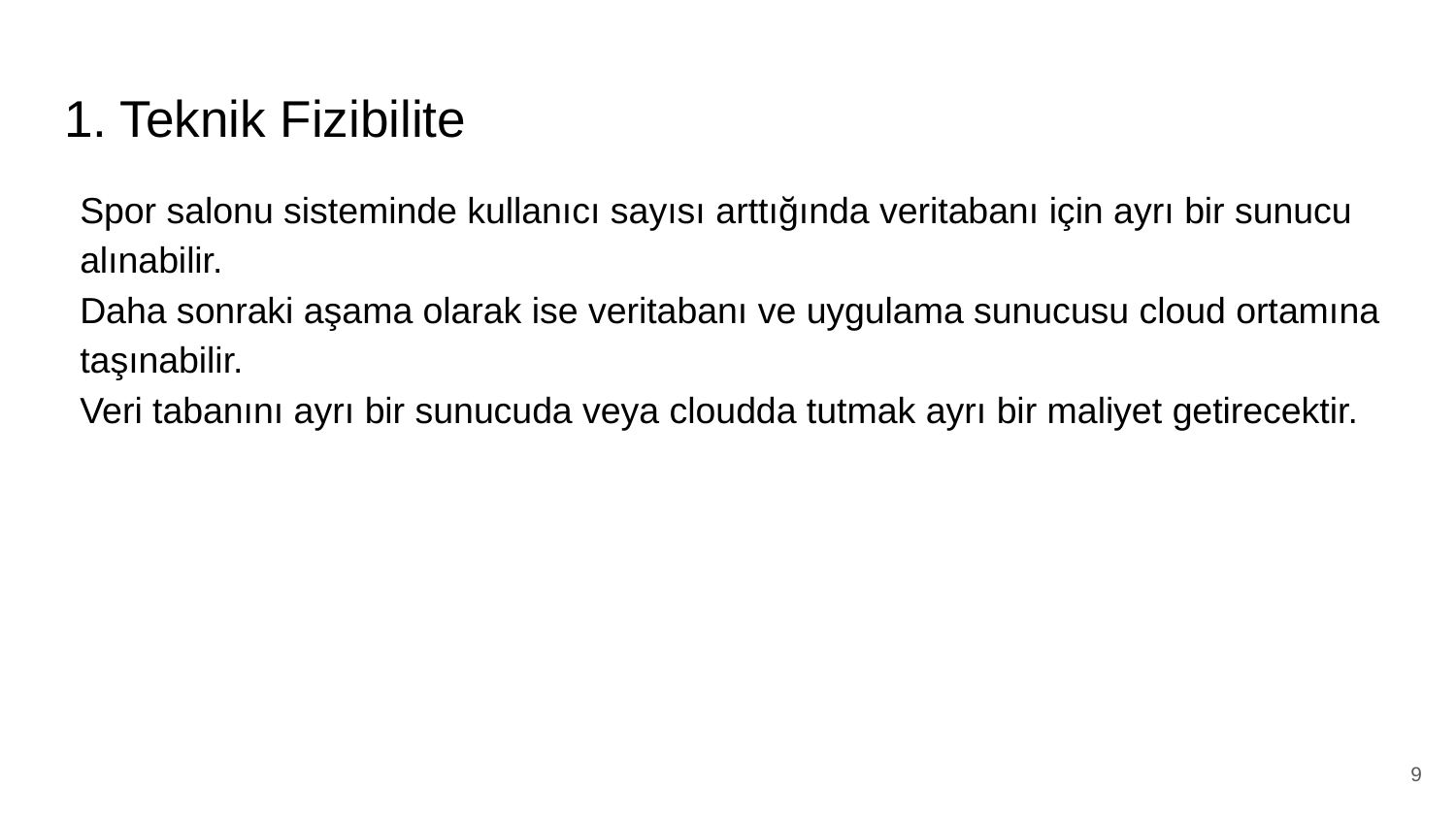

# 1. Teknik Fizibilite
Spor salonu sisteminde kullanıcı sayısı arttığında veritabanı için ayrı bir sunucu alınabilir.
Daha sonraki aşama olarak ise veritabanı ve uygulama sunucusu cloud ortamına taşınabilir.
Veri tabanını ayrı bir sunucuda veya cloudda tutmak ayrı bir maliyet getirecektir.
9